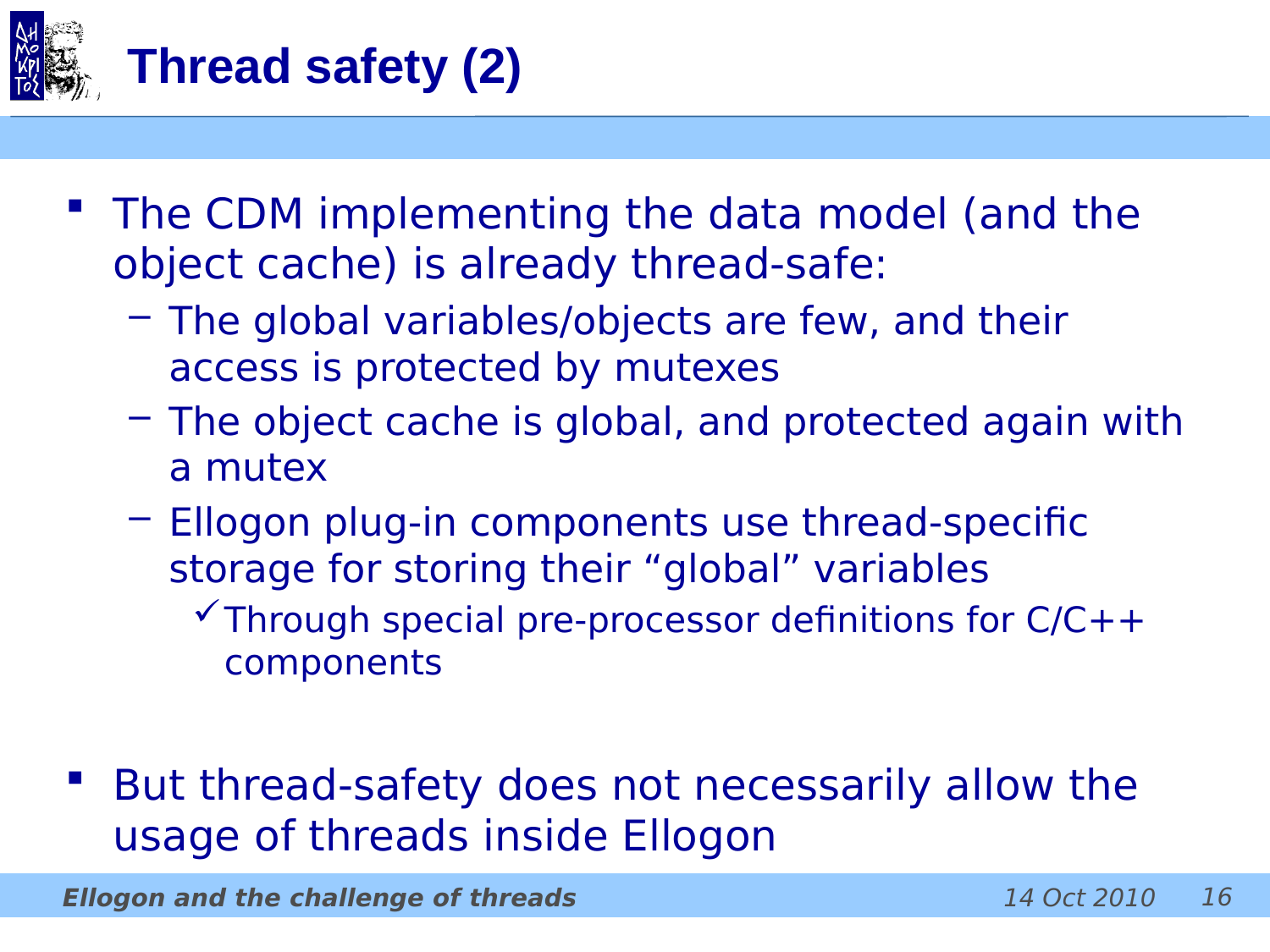

# Thread safety (2)
The CDM implementing the data model (and the object cache) is already thread-safe:
The global variables/objects are few, and their access is protected by mutexes
The object cache is global, and protected again with a mutex
Ellogon plug-in components use thread-specific storage for storing their “global” variables
Through special pre-processor definitions for C/C++ components

But thread-safety does not necessarily allow the usage of threads inside Ellogon
16
Ellogon and the challenge of threads
14 Oct 2010